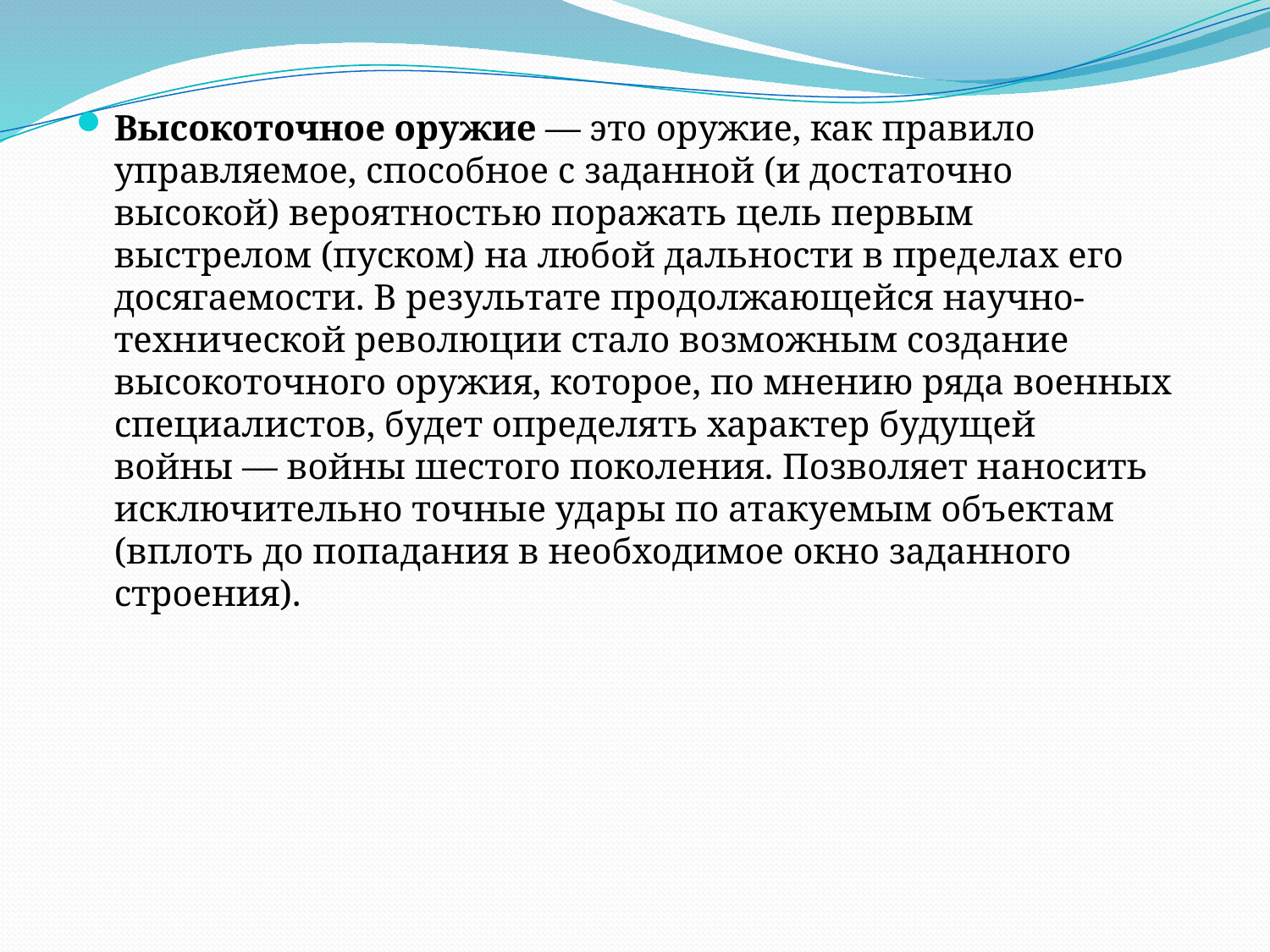

Высокоточное оружие — это оружие, как правило управляемое, способное с заданной (и достаточно высокой) вероятностью поражать цель первым выстрелом (пуском) на любой дальности в пределах его досягаемости. В результате продолжающейся научно-технической революции стало возможным создание высокоточного оружия, которое, по мнению ряда военных специалистов, будет определять характер будущей войны — войны шестого поколения. Позволяет наносить исключительно точные удары по атакуемым объектам (вплоть до попадания в необходимое окно заданного строения).

#